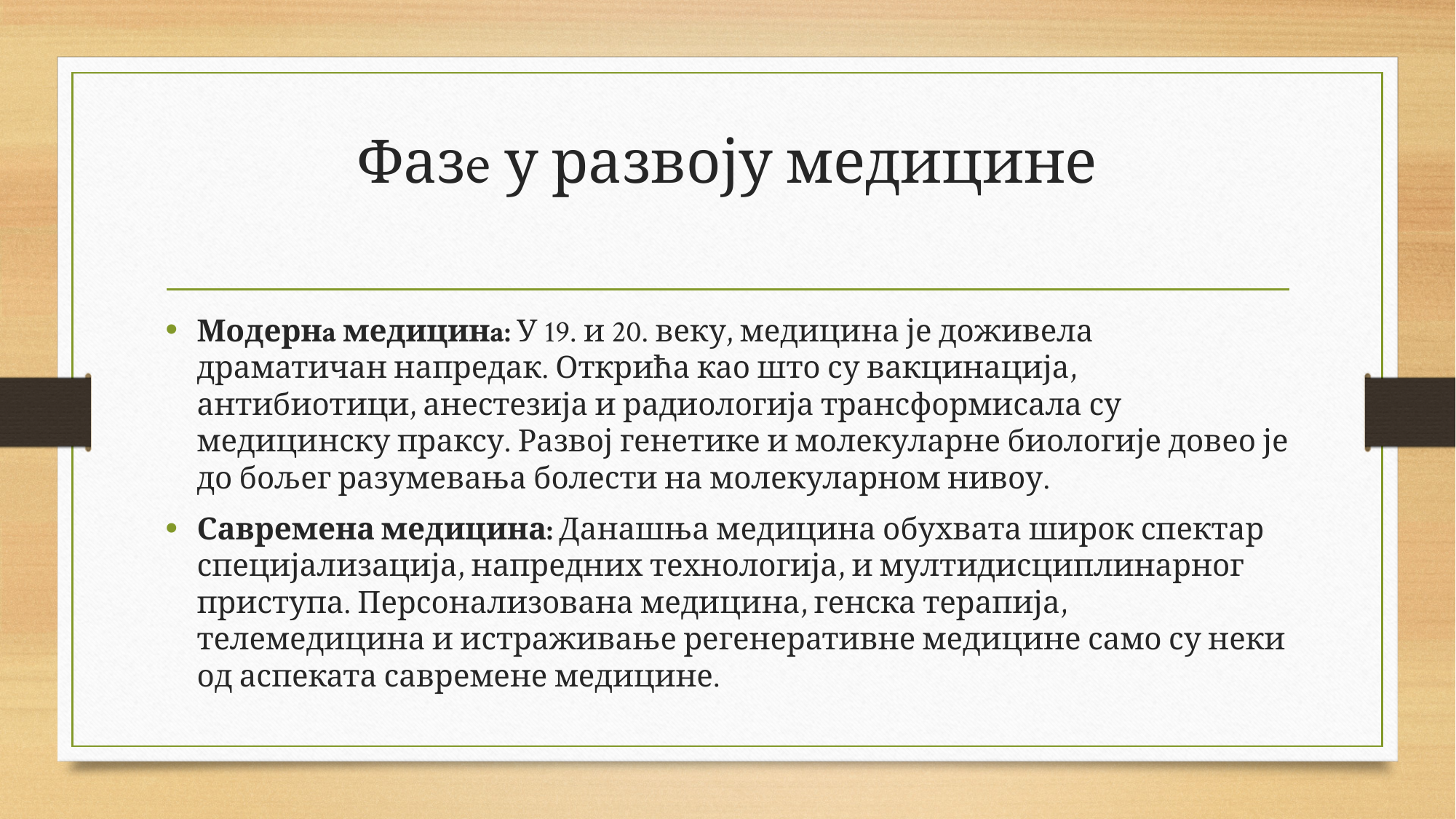

# Фазe у развоју медицине
Модернa медицинa: У 19. и 20. веку, медицина је доживела драматичан напредак. Открића као што су вакцинација, антибиотици, анестезија и радиологија трансформисала су медицинску праксу. Развој генетике и молекуларне биологије довео је до бољег разумевања болести на молекуларном нивоу.
Савремена медицина: Данашња медицина обухвата широк спектар специјализација, напредних технологија, и мултидисциплинарног приступа. Персонализована медицина, генска терапија, телемедицина и истраживање регенеративне медицине само су неки од аспеката савремене медицине.